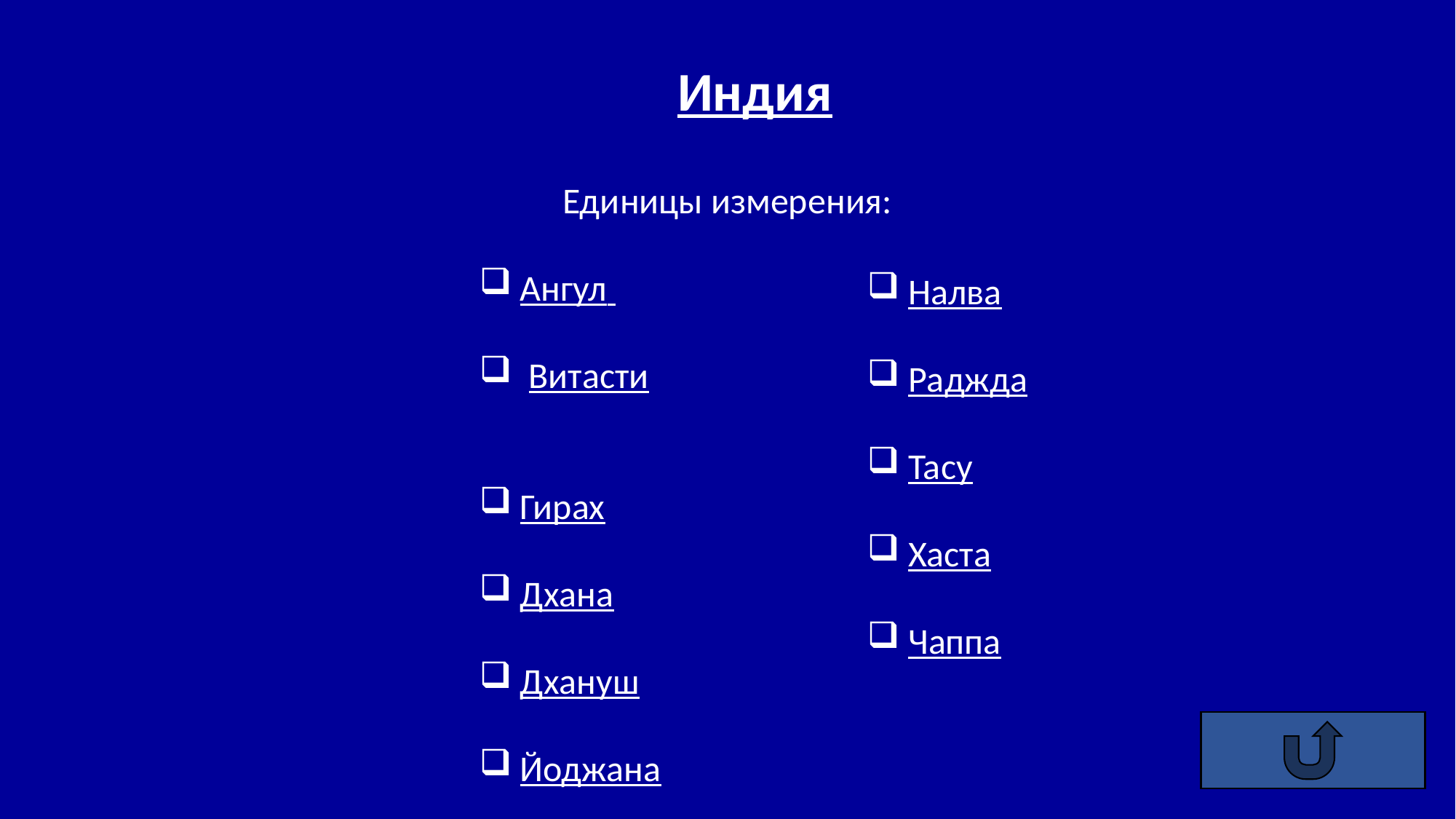

Индия

Единицы измерения:

Ангул

 Витасти

Гирах

Дхана

Дхануш

Йоджана

Налва

Раджда

Тасу

Хаста

Чаппа